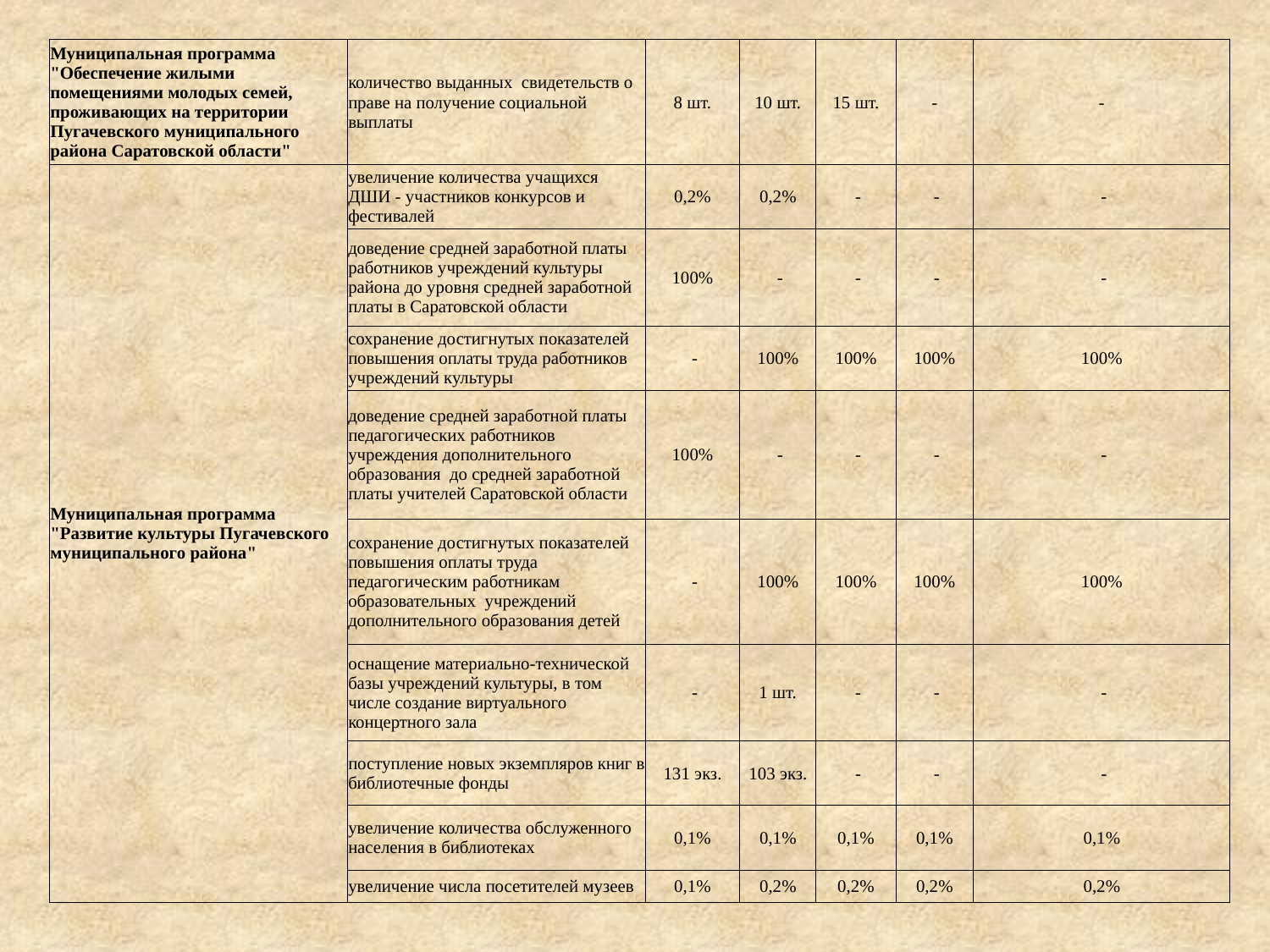

| Муниципальная программа "Обеспечение жилыми помещениями молодых семей, проживающих на территории Пугачевского муниципального района Саратовской области" | количество выданных свидетельств о праве на получение социальной выплаты | 8 шт. | 10 шт. | 15 шт. | - | - |
| --- | --- | --- | --- | --- | --- | --- |
| Муниципальная программа "Развитие культуры Пугачевского муниципального района" | увеличение количества учащихся ДШИ - участников конкурсов и фестивалей | 0,2% | 0,2% | - | - | - |
|  | доведение средней заработной платы работников учреждений культуры района до уровня средней заработной платы в Саратовской области | 100% | - | - | - | - |
|  | сохранение достигнутых показателей повышения оплаты труда работников учреждений культуры | - | 100% | 100% | 100% | 100% |
|  | доведение средней заработной платы педагогических работников учреждения дополнительного образования до средней заработной платы учителей Саратовской области | 100% | - | - | - | - |
|  | сохранение достигнутых показателей повышения оплаты труда педагогическим работникам образовательных учреждений дополнительного образования детей | - | 100% | 100% | 100% | 100% |
|  | оснащение материально-технической базы учреждений культуры, в том числе создание виртуального концертного зала | - | 1 шт. | - | - | - |
|  | поступление новых экземпляров книг в библиотечные фонды | 131 экз. | 103 экз. | - | - | - |
|  | увеличение количества обслуженного населения в библиотеках | 0,1% | 0,1% | 0,1% | 0,1% | 0,1% |
|  | увеличение числа посетителей музеев | 0,1% | 0,2% | 0,2% | 0,2% | 0,2% |